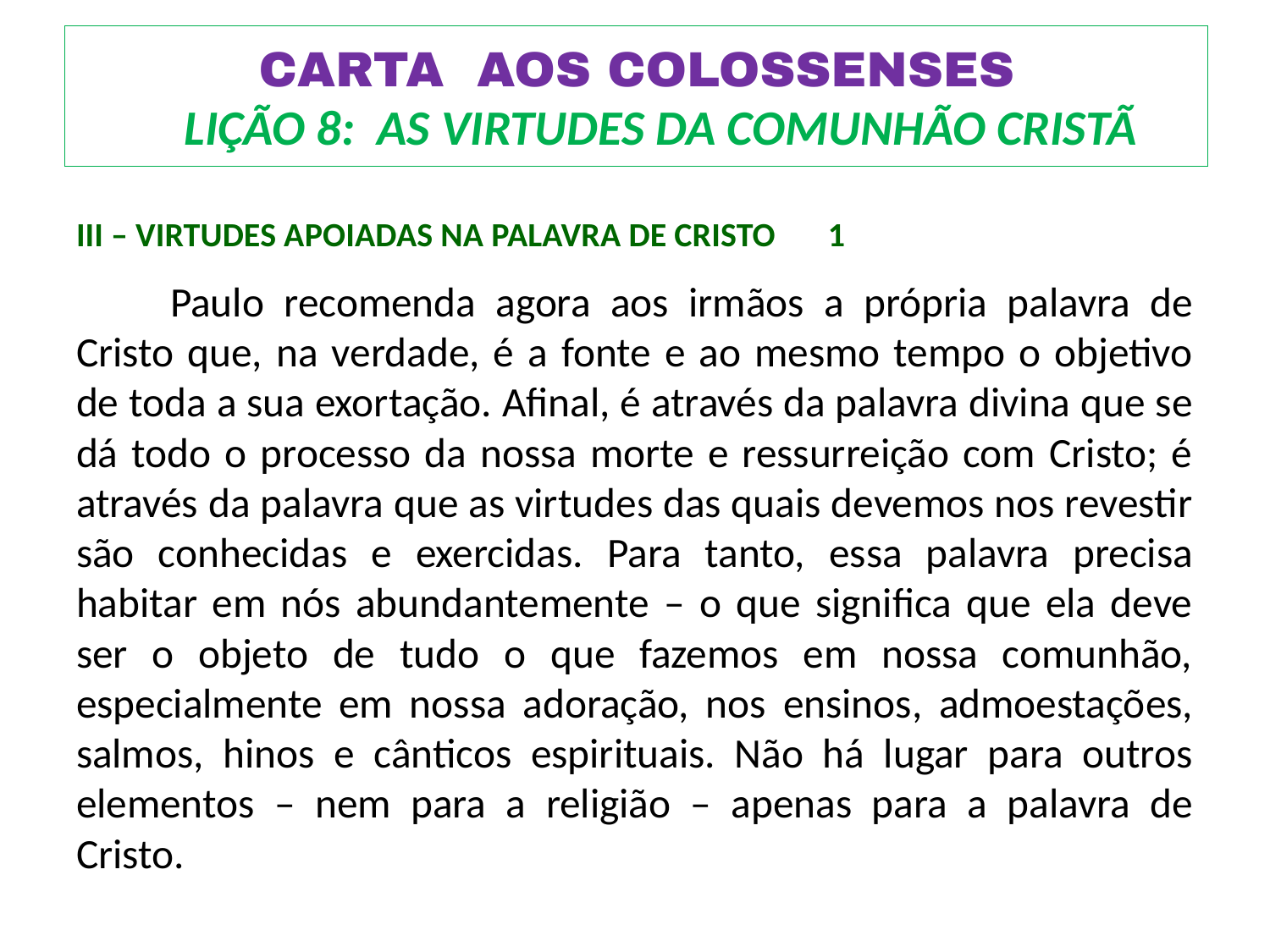

# CARTA  AOS COLOSSENSES LIÇÃO 8:  AS VIRTUDES DA COMUNHÃO CRISTÃ
III – VIRTUDES APOIADAS NA PALAVRA DE CRISTO 		1

	Paulo recomenda agora aos irmãos a própria palavra de Cristo que, na verdade, é a fonte e ao mesmo tempo o objetivo de toda a sua exortação. Afinal, é através da palavra divina que se dá todo o processo da nossa morte e ressurreição com Cristo; é através da palavra que as virtudes das quais devemos nos revestir são conhecidas e exercidas. Para tanto, essa palavra precisa habitar em nós abundantemente – o que significa que ela deve ser o objeto de tudo o que fazemos em nossa comunhão, especialmente em nossa adoração, nos ensinos, admoestações, salmos, hinos e cânticos espirituais. Não há lugar para outros elementos – nem para a religião – apenas para a palavra de Cristo.